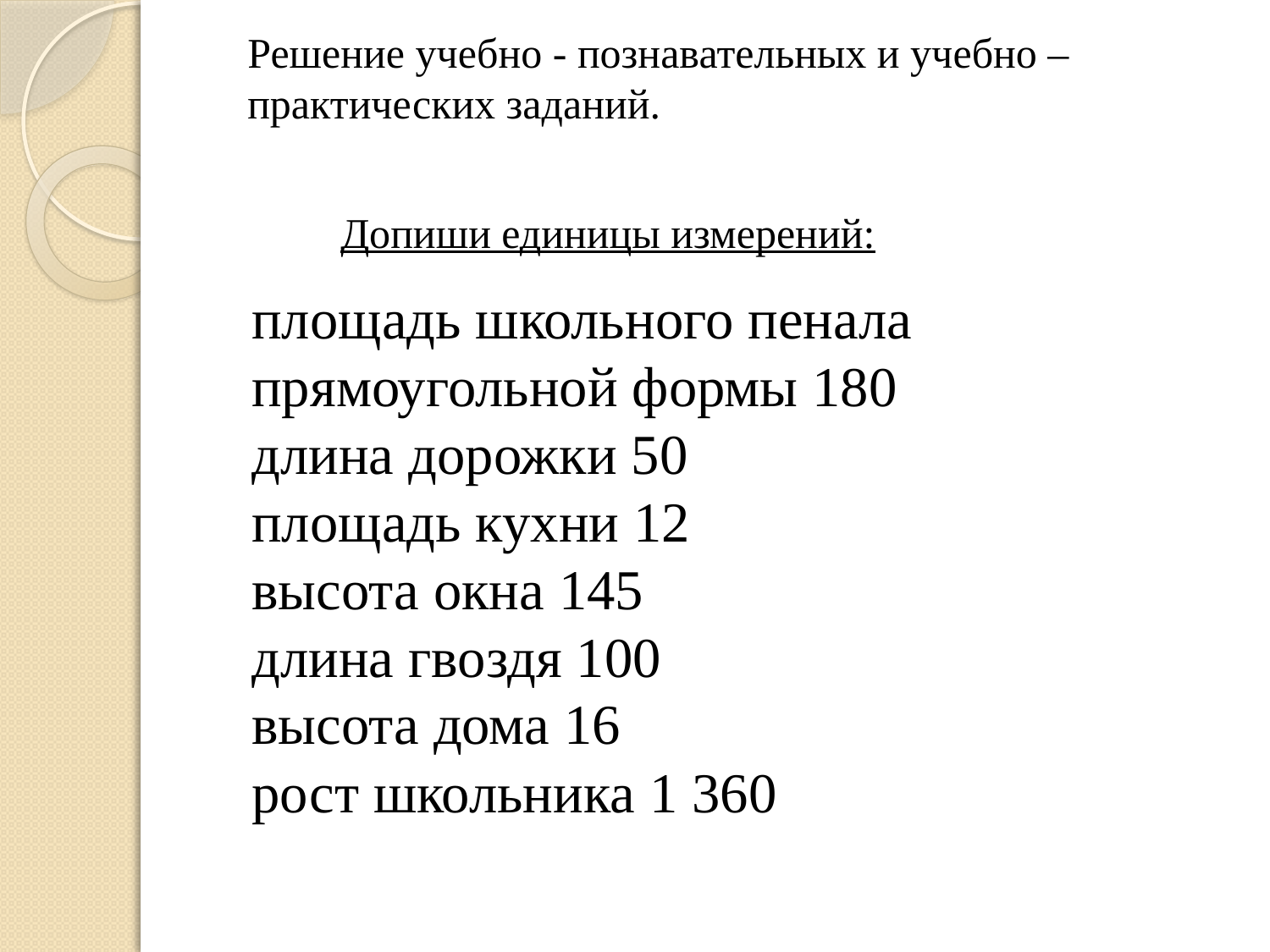

Решение учебно - познавательных и учебно – практических заданий.
Допиши единицы измерений:
площадь школьного пенала прямоугольной формы 180
длина дорожки 50
площадь кухни 12
высота окна 145
длина гвоздя 100
высота дома 16
рост школьника 1 360